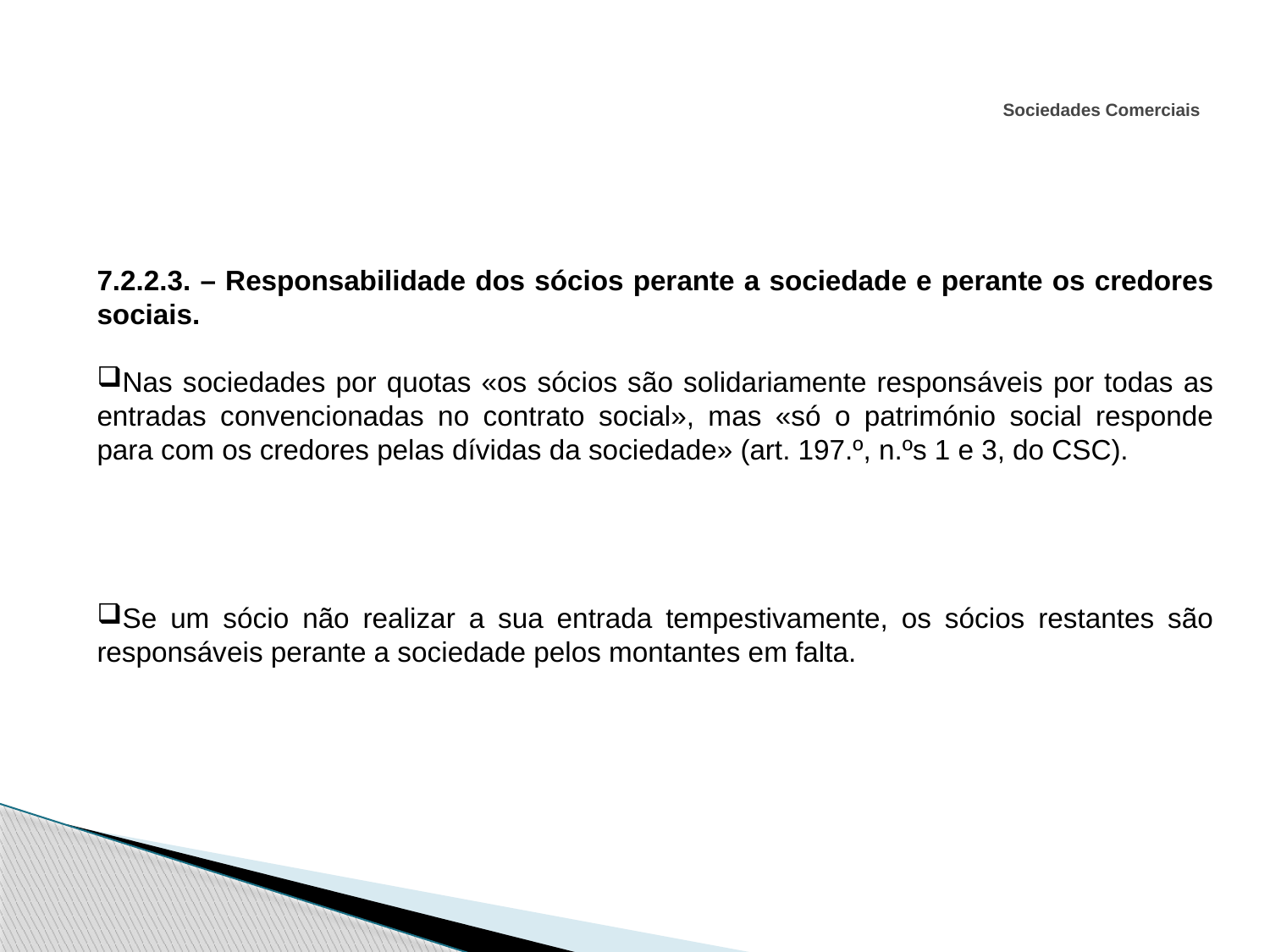

# Sociedades Comerciais

7.2.2.3. – Responsabilidade dos sócios perante a sociedade e perante os credores sociais.

Nas sociedades por quotas «os sócios são solidariamente responsáveis por todas as entradas convencionadas no contrato social», mas «só o património social responde para com os credores pelas dívidas da sociedade» (art. 197.º, n.ºs 1 e 3, do CSC).

Se um sócio não realizar a sua entrada tempestivamente, os sócios restantes são responsáveis perante a sociedade pelos montantes em falta.